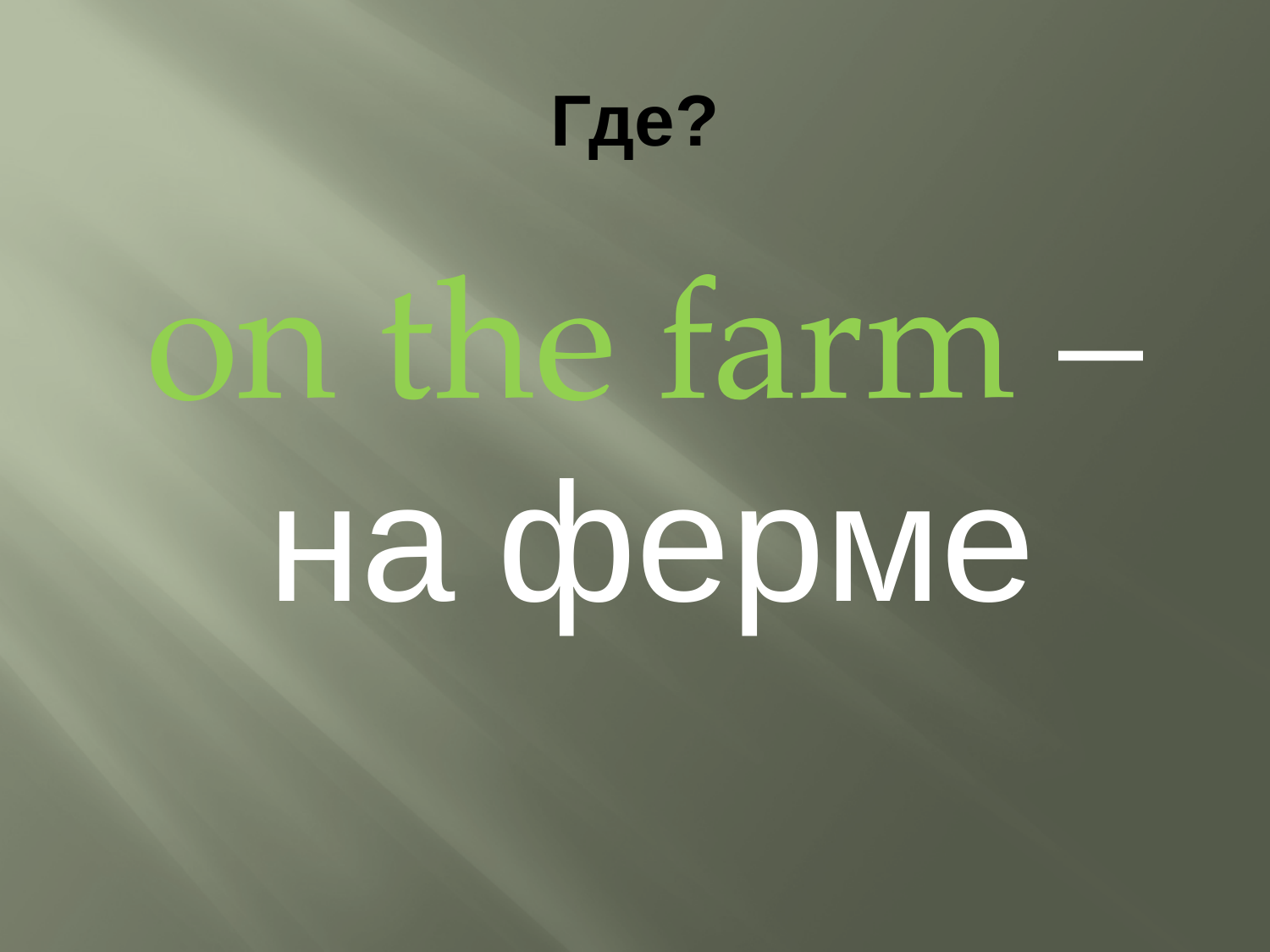

# Где?
on the farm – на ферме